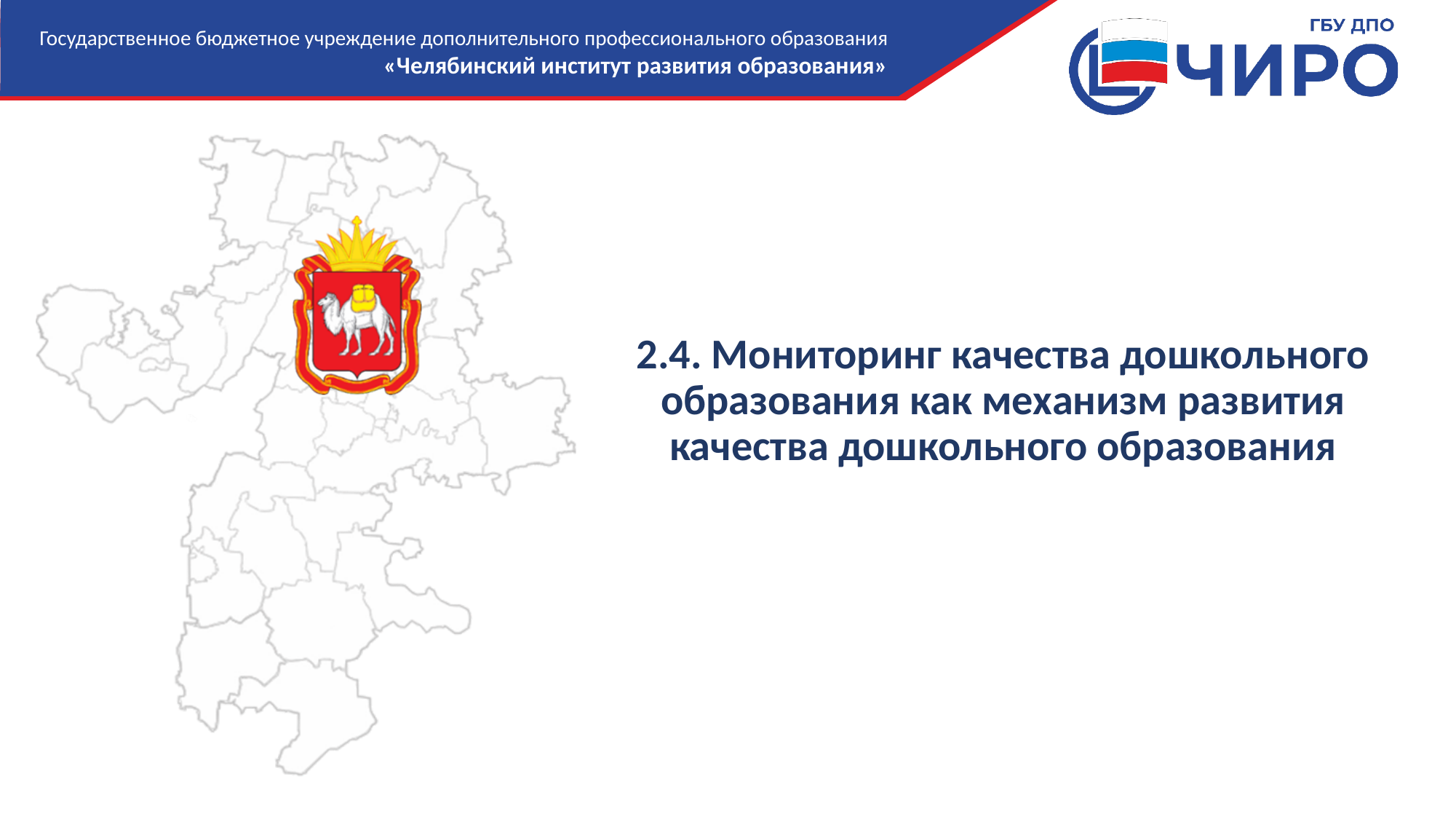

# 2.4. Мониторинг качества дошкольного образования как механизм развития качества дошкольного образования